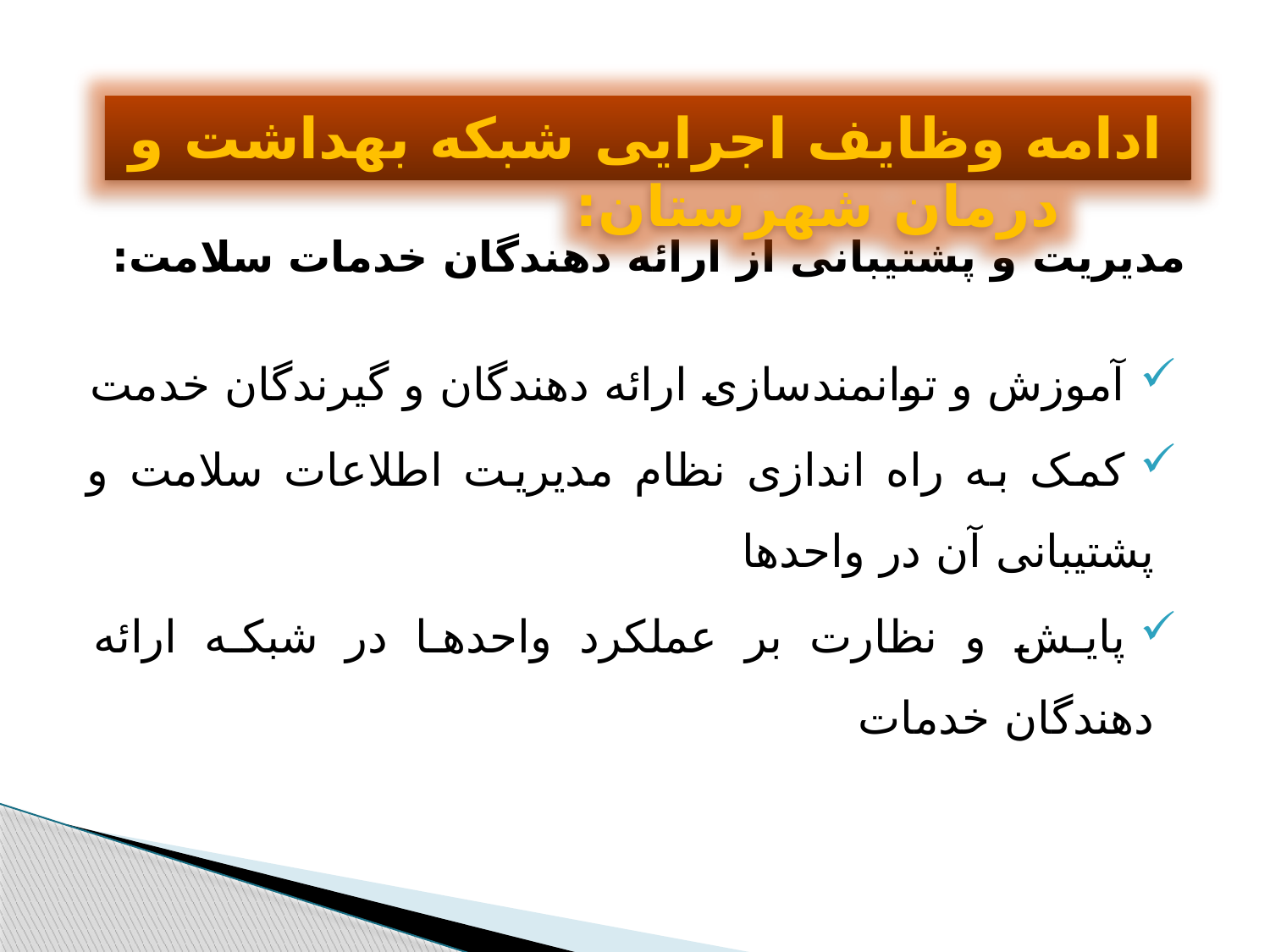

ادامه وظایف اجرایی شبکه بهداشت و درمان شهرستان:
مدیریت و پشتیبانی از ارائه دهندگان خدمات سلامت:

آموزش و توانمندسازی ارائه دهندگان و گیرندگان خدمت
کمک به راه اندازی نظام مدیریت اطلاعات سلامت و پشتیبانی آن در واحدها
پایش و نظارت بر عملکرد واحدها در شبکه ارائه دهندگان خدمات